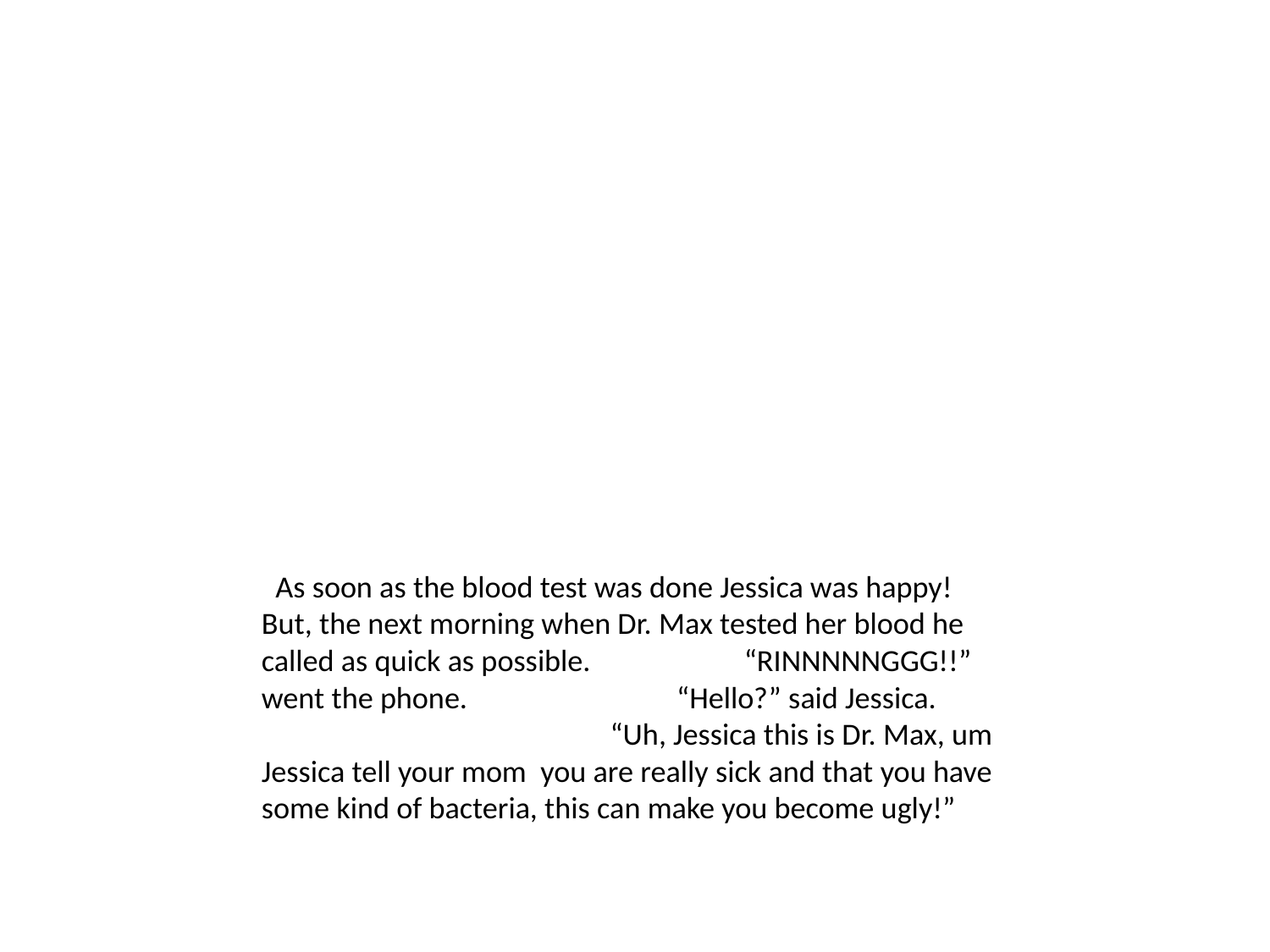

As soon as the blood test was done Jessica was happy! But, the next morning when Dr. Max tested her blood he called as quick as possible.                      “RINNNNNGGG!!” went the phone.                              “Hello?” said Jessica.                                                           “Uh, Jessica this is Dr. Max, um Jessica tell your mom  you are really sick and that you have some kind of bacteria, this can make you become ugly!”